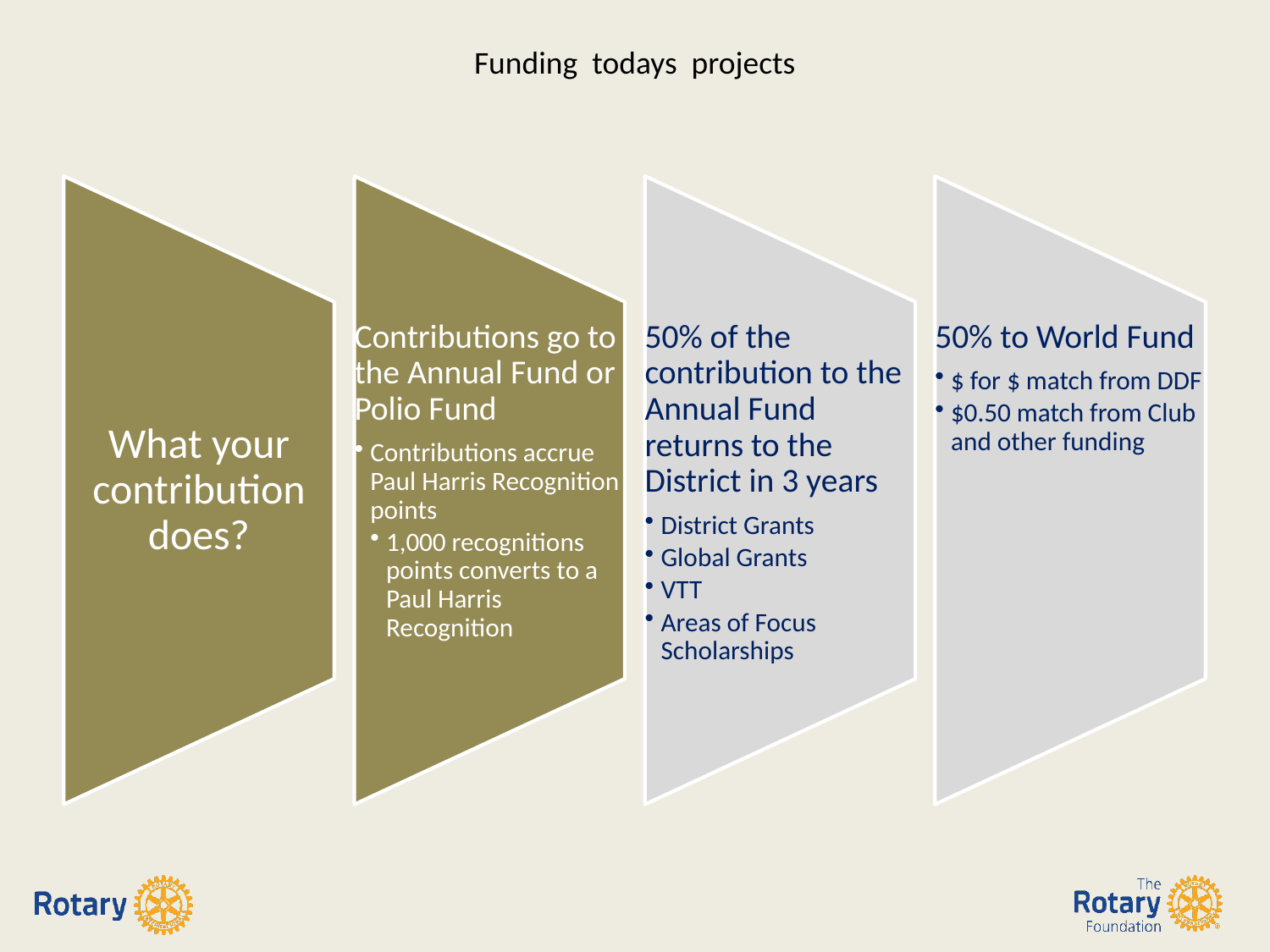

Funding  todays  projects
What your contribution does?
Contributions go to the Annual Fund or Polio Fund
Contributions accrue Paul Harris Recognition points
1,000 recognitions points converts to a Paul Harris Recognition
50% of the contribution to the Annual Fund returns to the District in 3 years
District Grants
Global Grants
VTT
Areas of Focus Scholarships
50% to World Fund
$ for $ match from DDF
$0.50 match from Club and other funding